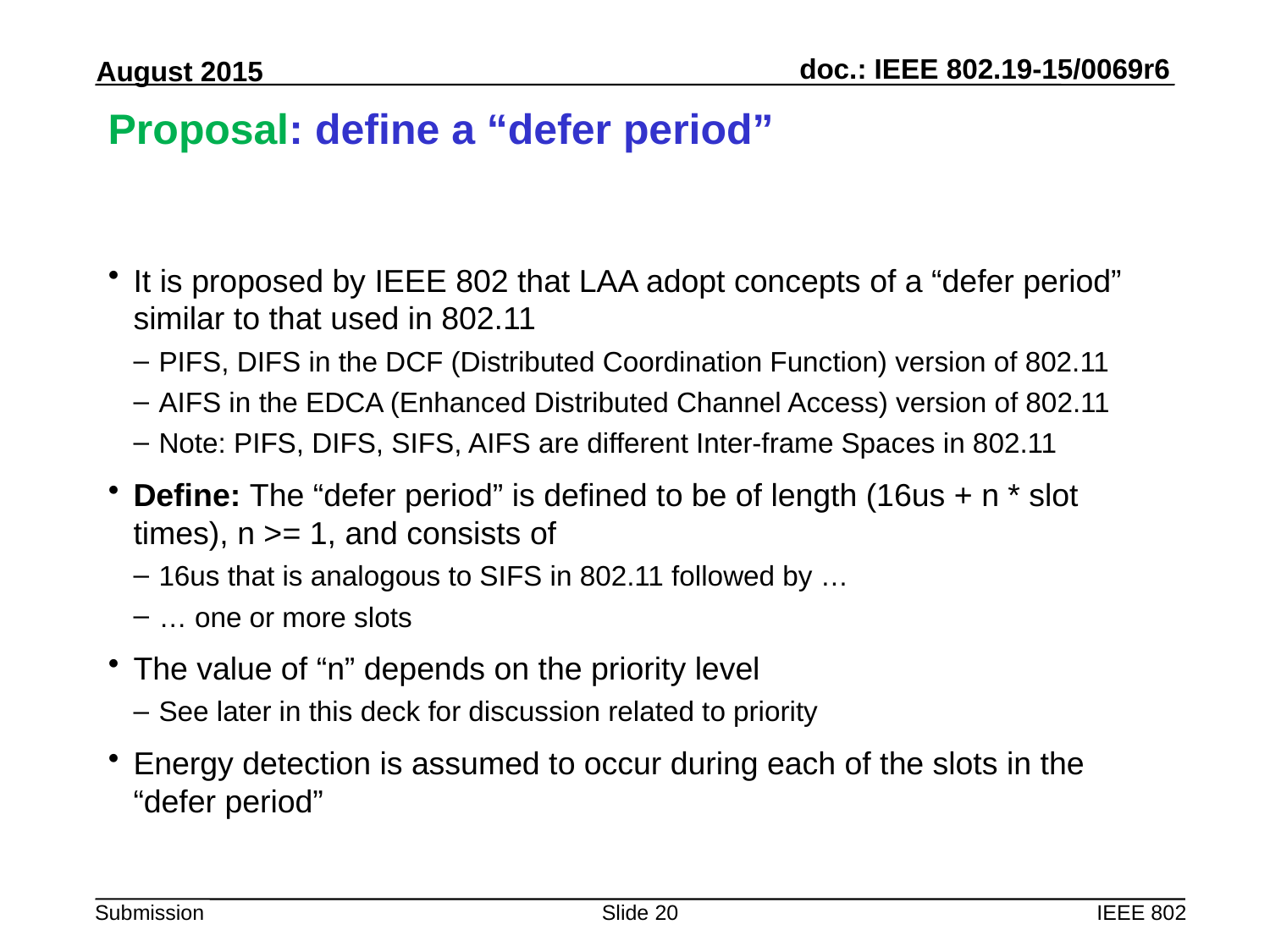

# Proposal: define a “defer period”
It is proposed by IEEE 802 that LAA adopt concepts of a “defer period” similar to that used in 802.11
PIFS, DIFS in the DCF (Distributed Coordination Function) version of 802.11
AIFS in the EDCA (Enhanced Distributed Channel Access) version of 802.11
Note: PIFS, DIFS, SIFS, AIFS are different Inter-frame Spaces in 802.11
Define: The “defer period” is defined to be of length (16us + n * slot times), n >= 1, and consists of
16us that is analogous to SIFS in 802.11 followed by …
… one or more slots
The value of “n” depends on the priority level
See later in this deck for discussion related to priority
Energy detection is assumed to occur during each of the slots in the “defer period”

Slide 20
IEEE 802